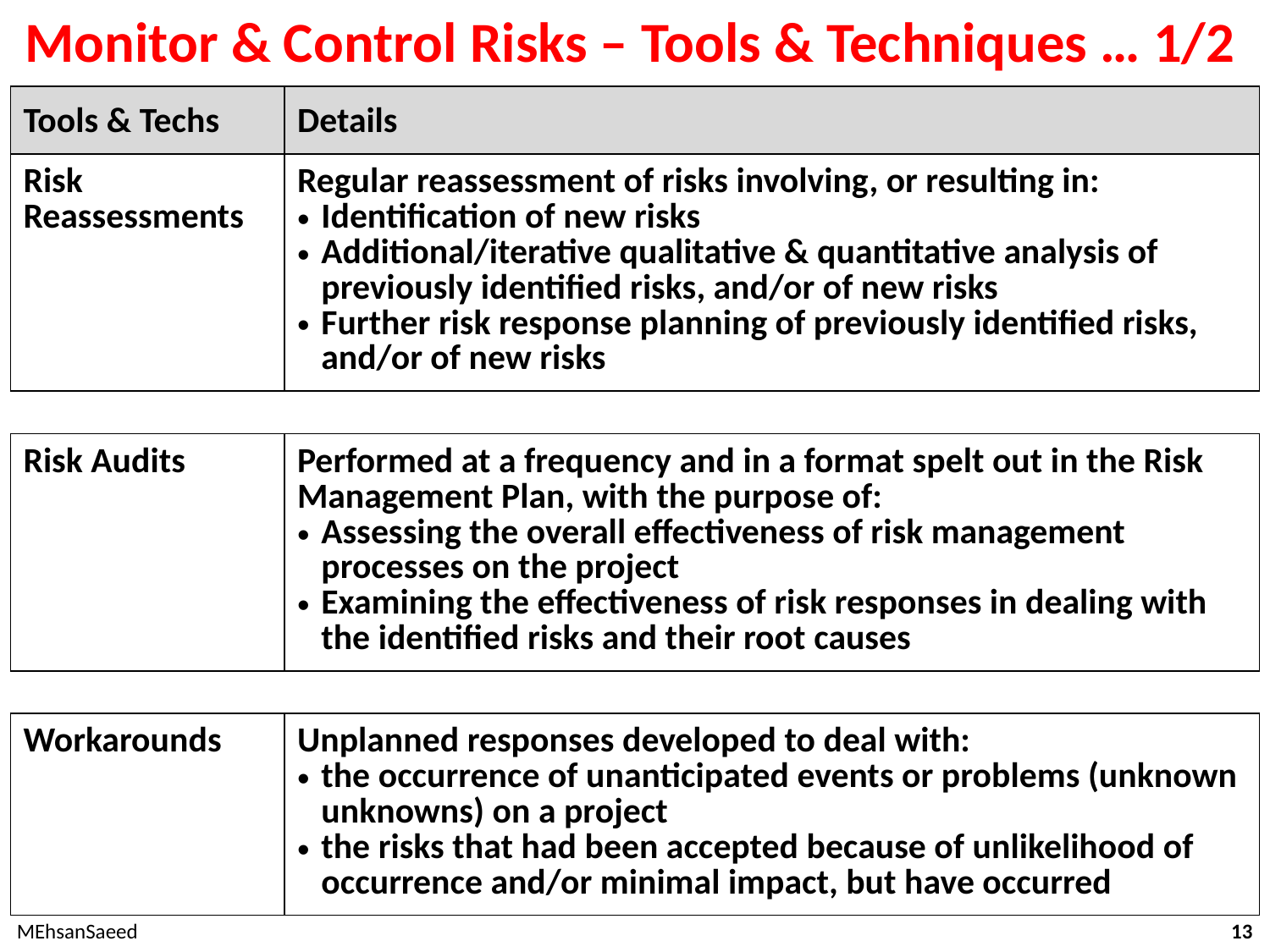

# Monitor & Control Risks – Tools & Techniques … 1/2
| Tools & Techs | Details |
| --- | --- |
| Risk Reassessments | Regular reassessment of risks involving, or resulting in: Identification of new risks Additional/iterative qualitative & quantitative analysis of previously identified risks, and/or of new risks Further risk response planning of previously identified risks, and/or of new risks |
| Risk Audits | Performed at a frequency and in a format spelt out in the Risk Management Plan, with the purpose of: Assessing the overall effectiveness of risk management processes on the project Examining the effectiveness of risk responses in dealing with the identified risks and their root causes |
| --- | --- |
| Workarounds | Unplanned responses developed to deal with: the occurrence of unanticipated events or problems (unknown unknowns) on a project the risks that had been accepted because of unlikelihood of occurrence and/or minimal impact, but have occurred |
| --- | --- |
MEhsanSaeed
13